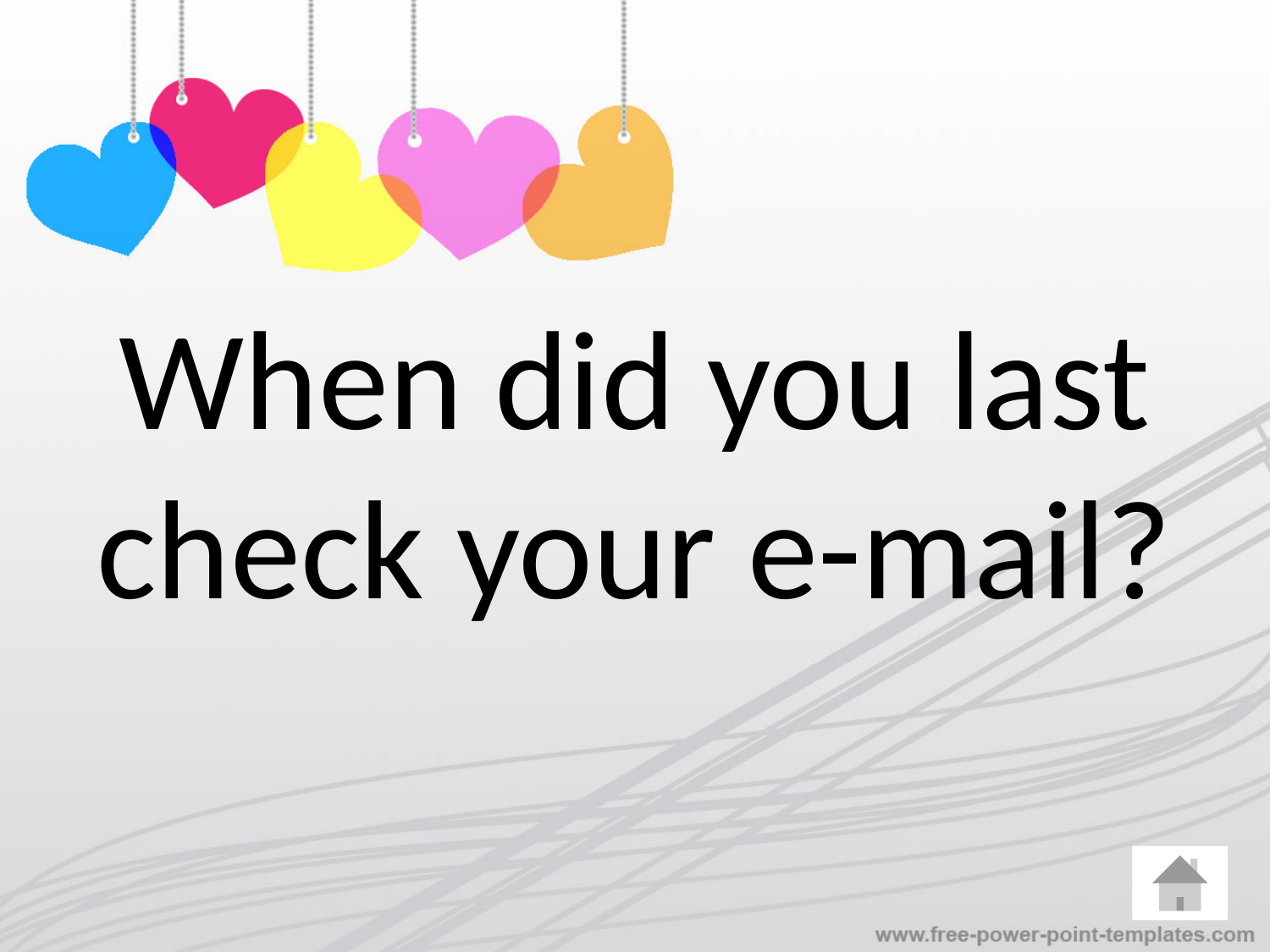

# When did you last check your e-mail?